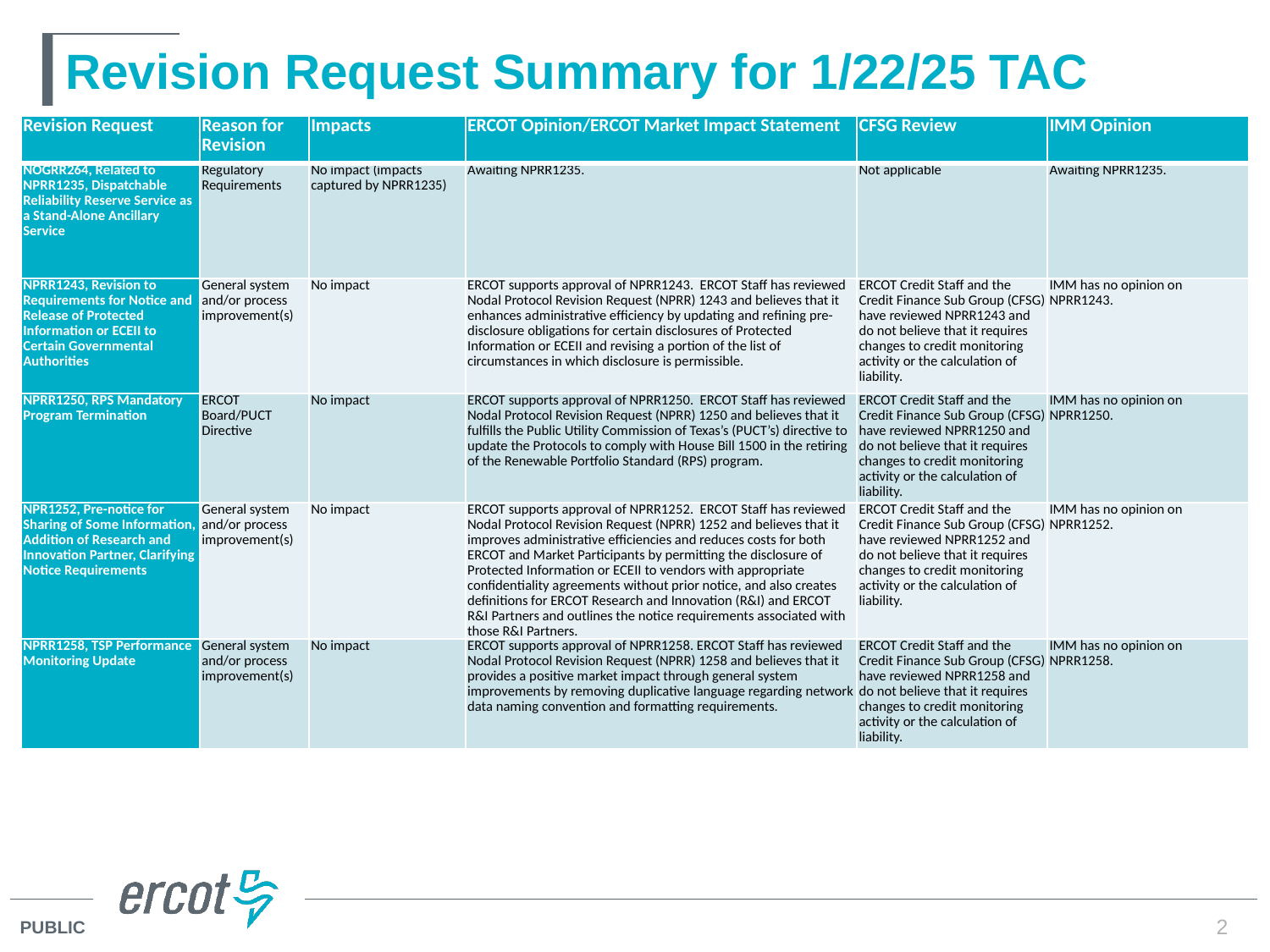

# Revision Request Summary for 1/22/25 TAC
| Revision Request | Reason for Revision | Impacts | ERCOT Opinion/ERCOT Market Impact Statement | CFSG Review | IMM Opinion |
| --- | --- | --- | --- | --- | --- |
| NOGRR264, Related to NPRR1235, Dispatchable Reliability Reserve Service as a Stand-Alone Ancillary Service | Regulatory Requirements | No impact (impacts captured by NPRR1235) | Awaiting NPRR1235. | Not applicable | Awaiting NPRR1235. |
| NPRR1243, Revision to Requirements for Notice and Release of Protected Information or ECEII to Certain Governmental Authorities | General system and/or process improvement(s) | No impact | ERCOT supports approval of NPRR1243. ERCOT Staff has reviewed Nodal Protocol Revision Request (NPRR) 1243 and believes that it enhances administrative efficiency by updating and refining pre-disclosure obligations for certain disclosures of Protected Information or ECEII and revising a portion of the list of circumstances in which disclosure is permissible. | ERCOT Credit Staff and the Credit Finance Sub Group (CFSG) have reviewed NPRR1243 and do not believe that it requires changes to credit monitoring activity or the calculation of liability. | IMM has no opinion on NPRR1243. |
| NPRR1250, RPS Mandatory Program Termination | ERCOT Board/PUCT Directive | No impact | ERCOT supports approval of NPRR1250. ERCOT Staff has reviewed Nodal Protocol Revision Request (NPRR) 1250 and believes that it fulfills the Public Utility Commission of Texas’s (PUCT’s) directive to update the Protocols to comply with House Bill 1500 in the retiring of the Renewable Portfolio Standard (RPS) program. | ERCOT Credit Staff and the Credit Finance Sub Group (CFSG) have reviewed NPRR1250 and do not believe that it requires changes to credit monitoring activity or the calculation of liability. | IMM has no opinion on NPRR1250. |
| NPR1252, Pre-notice for Sharing of Some Information, Addition of Research and Innovation Partner, Clarifying Notice Requirements | General system and/or process improvement(s) | No impact | ERCOT supports approval of NPRR1252. ERCOT Staff has reviewed Nodal Protocol Revision Request (NPRR) 1252 and believes that it improves administrative efficiencies and reduces costs for both ERCOT and Market Participants by permitting the disclosure of Protected Information or ECEII to vendors with appropriate confidentiality agreements without prior notice, and also creates definitions for ERCOT Research and Innovation (R&I) and ERCOT R&I Partners and outlines the notice requirements associated with those R&I Partners. | ERCOT Credit Staff and the Credit Finance Sub Group (CFSG) have reviewed NPRR1252 and do not believe that it requires changes to credit monitoring activity or the calculation of liability. | IMM has no opinion on NPRR1252. |
| NPRR1258, TSP Performance Monitoring Update | General system and/or process improvement(s) | No impact | ERCOT supports approval of NPRR1258. ERCOT Staff has reviewed Nodal Protocol Revision Request (NPRR) 1258 and believes that it provides a positive market impact through general system improvements by removing duplicative language regarding network data naming convention and formatting requirements. | ERCOT Credit Staff and the Credit Finance Sub Group (CFSG) have reviewed NPRR1258 and do not believe that it requires changes to credit monitoring activity or the calculation of liability. | IMM has no opinion on NPRR1258. |
2